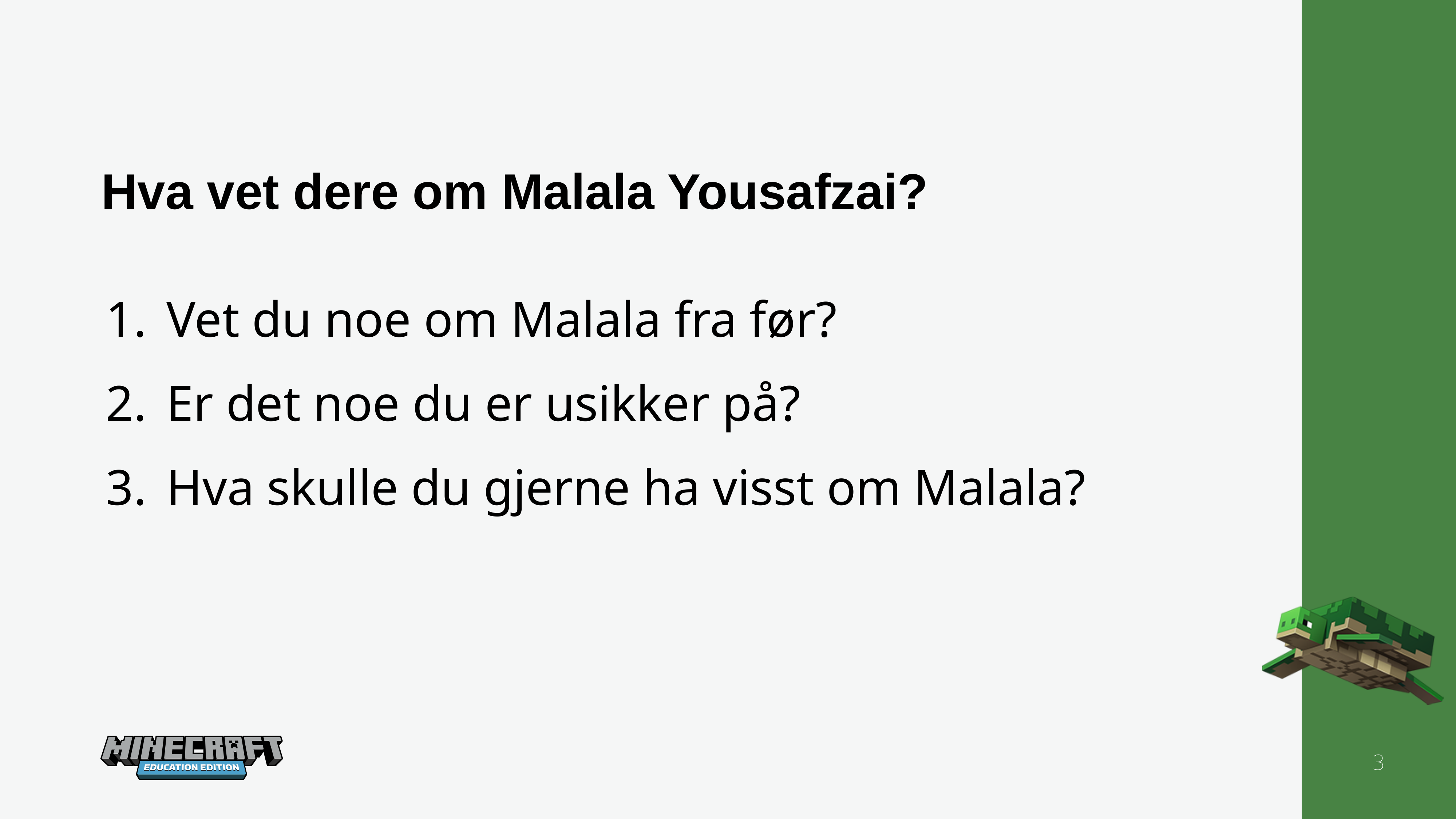

Hva vet dere om Malala Yousafzai?
Vet du noe om Malala fra før?
Er det noe du er usikker på?
Hva skulle du gjerne ha visst om Malala?
3